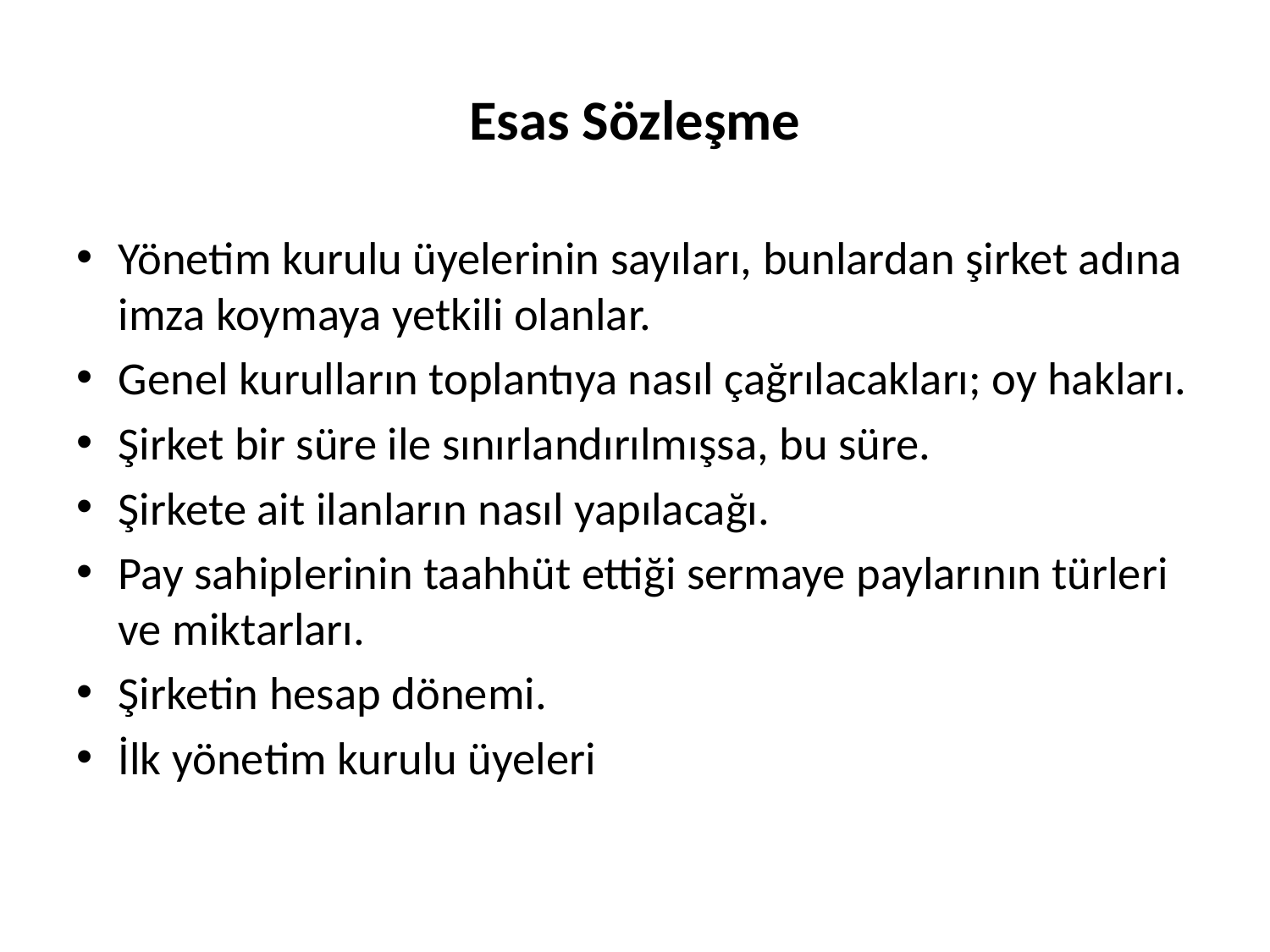

# Esas Sözleşme
Yönetim kurulu üyelerinin sayıları, bunlardan şirket adına imza koymaya yetkili olanlar.
Genel kurulların toplantıya nasıl çağrılacakları; oy hakları.
Şirket bir süre ile sınırlandırılmışsa, bu süre.
Şirkete ait ilanların nasıl yapılacağı.
Pay sahiplerinin taahhüt ettiği sermaye paylarının türleri ve miktarları.
Şirketin hesap dönemi.
İlk yönetim kurulu üyeleri